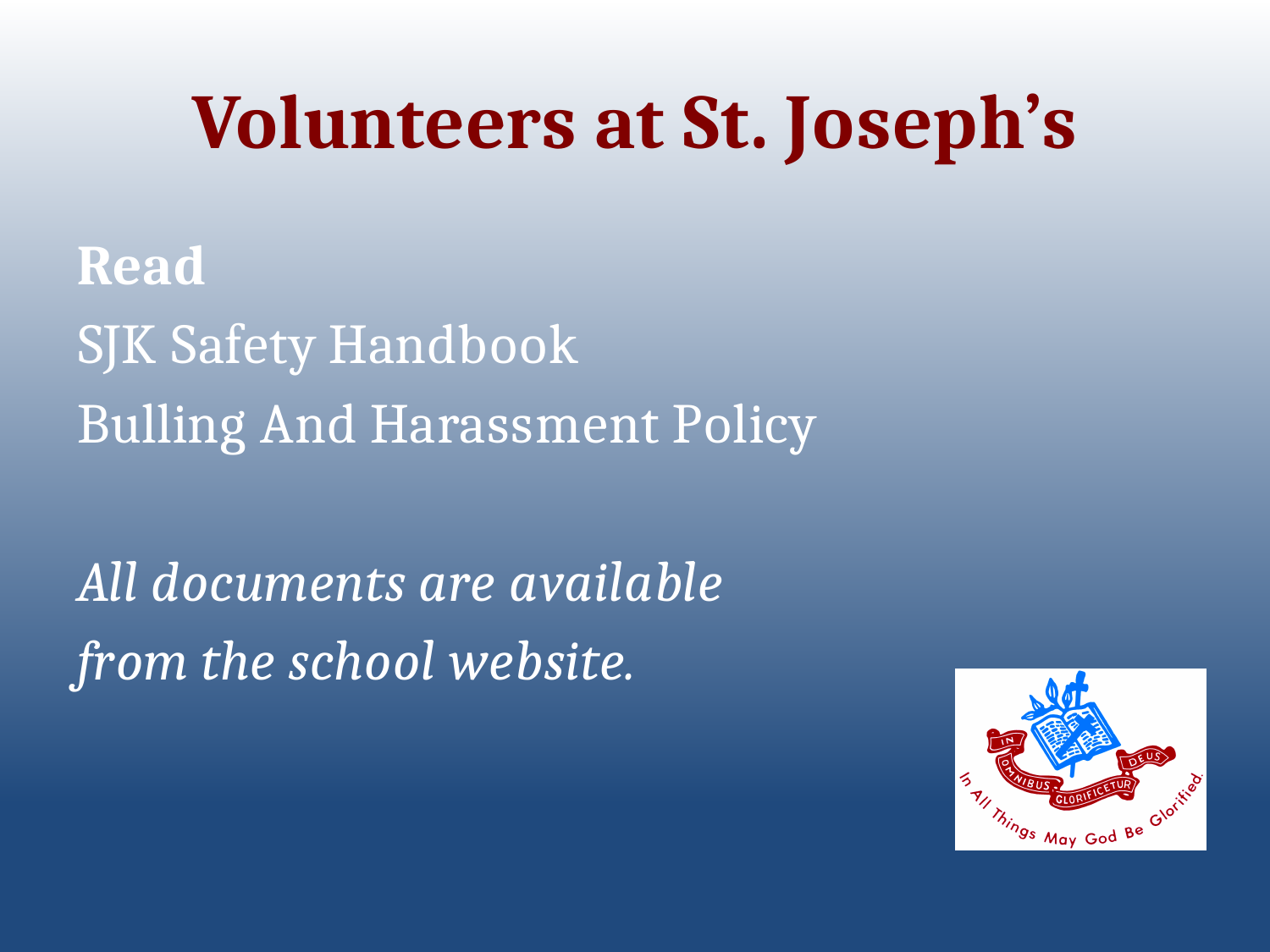

# Volunteers at St. Joseph’s
Read
SJK Safety Handbook
Bulling And Harassment Policy

All documents are available
from the school website.